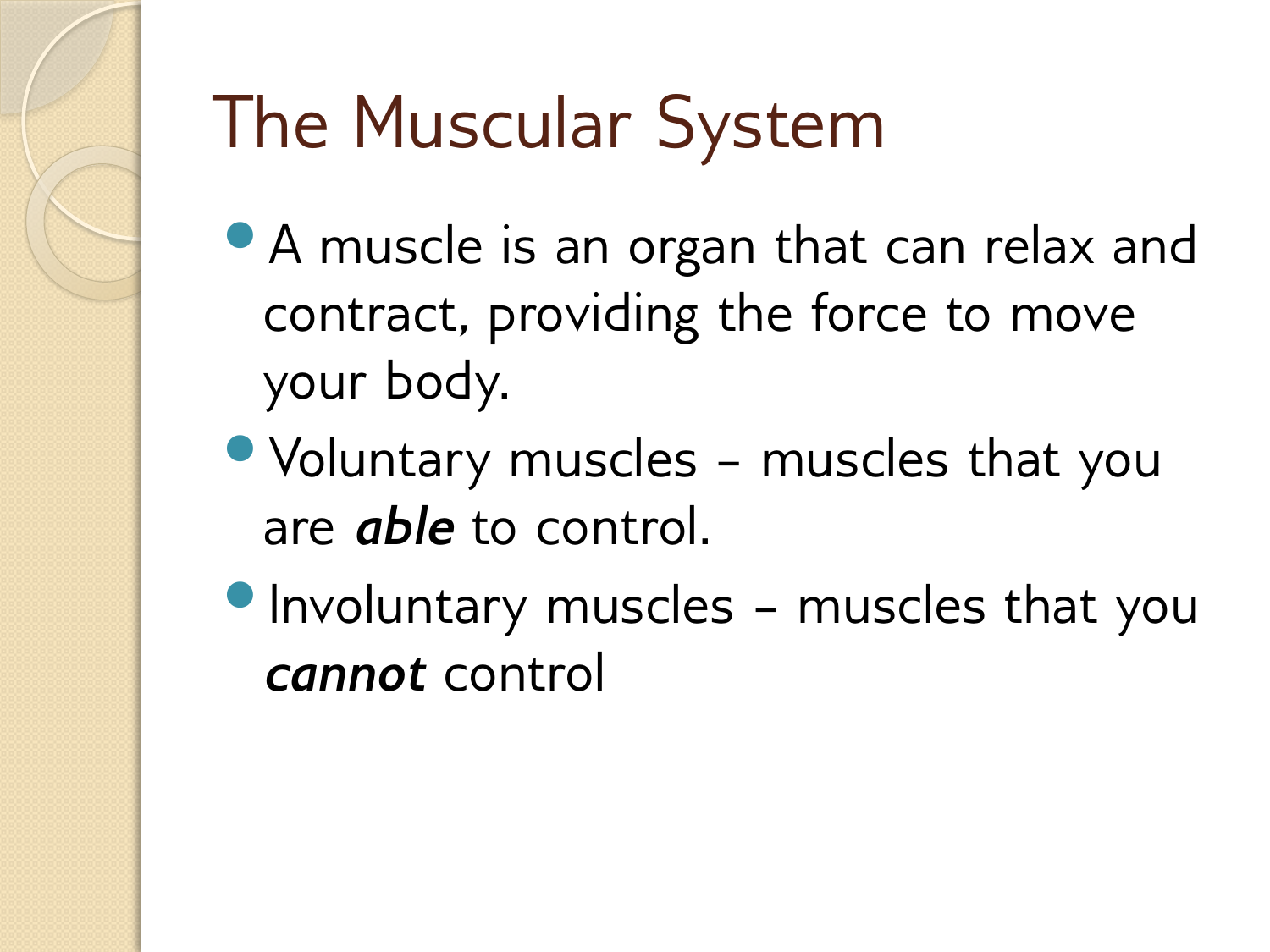

# The Muscular System
A muscle is an organ that can relax and contract, providing the force to move your body.
Voluntary muscles – muscles that you are able to control.
Involuntary muscles – muscles that you cannot control